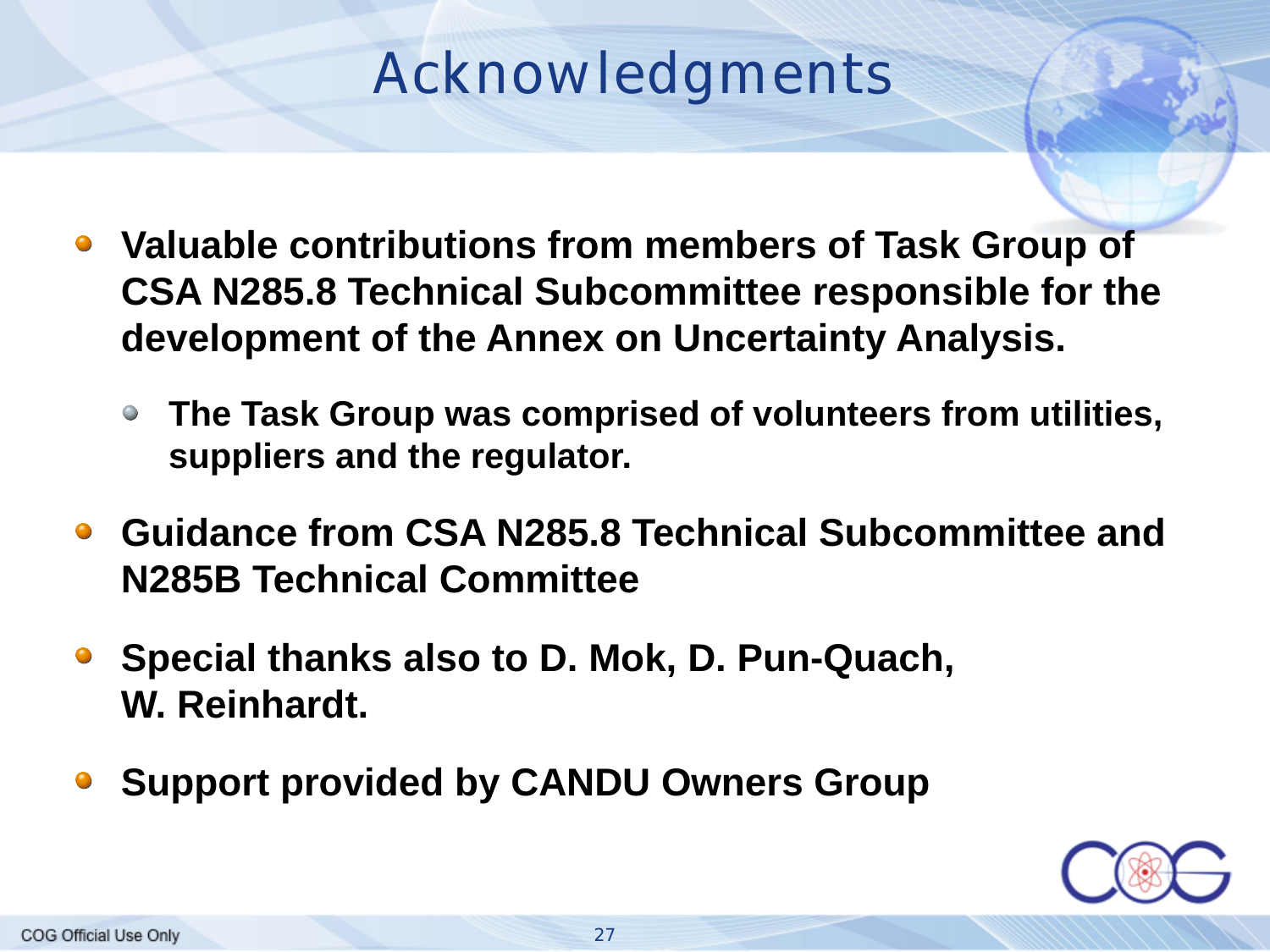

Acknowledgments
Valuable contributions from members of Task Group of CSA N285.8 Technical Subcommittee responsible for the development of the Annex on Uncertainty Analysis.
The Task Group was comprised of volunteers from utilities, suppliers and the regulator.
Guidance from CSA N285.8 Technical Subcommittee and N285B Technical Committee
Special thanks also to D. Mok, D. Pun-Quach,                   W. Reinhardt.
Support provided by CANDU Owners Group